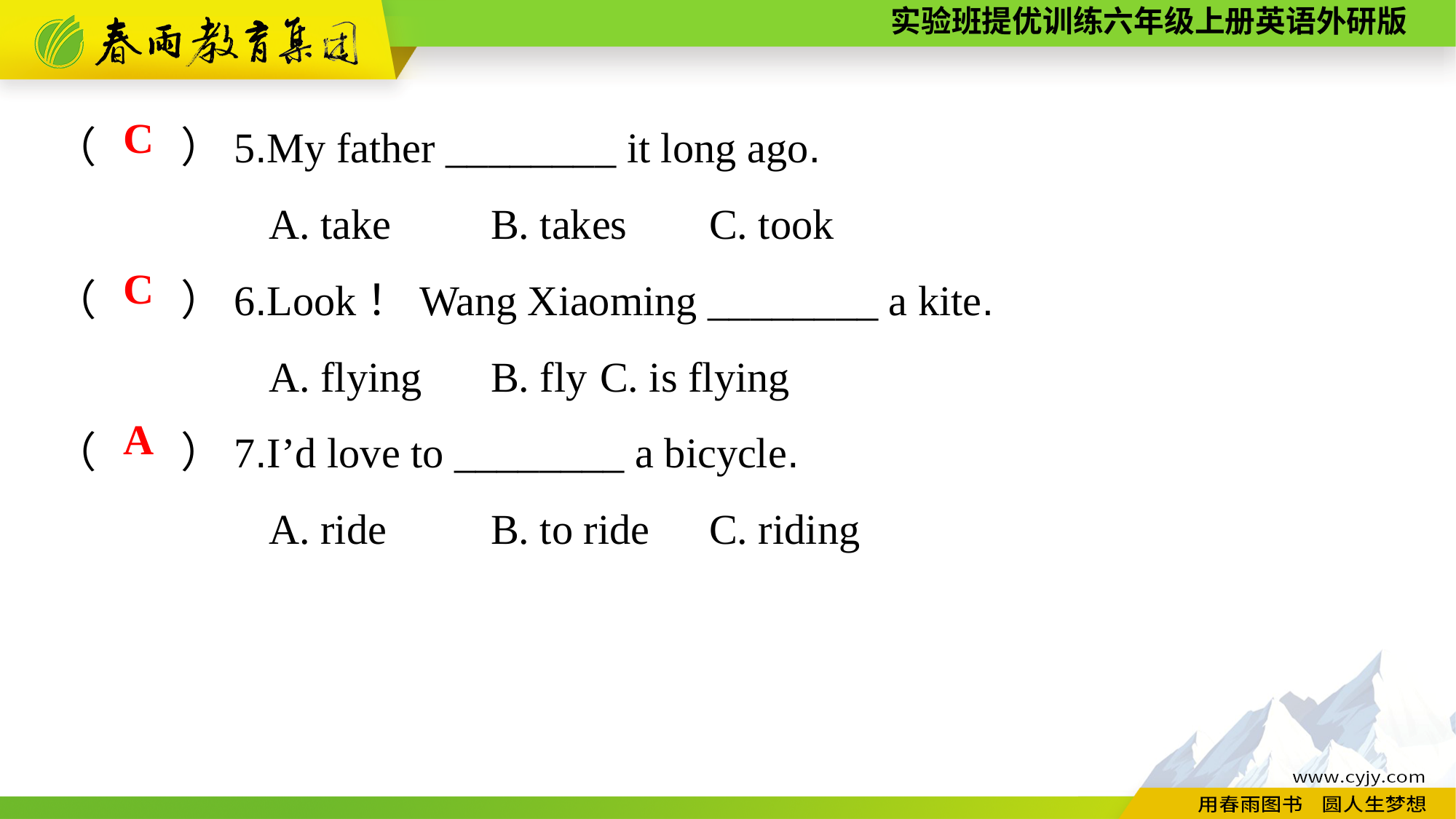

（　　）5.My father ________ it long ago.
A. take	B. takes	C. took
（　　）6.Look！Wang Xiaoming ________ a kite.
A. flying	B. fly	C. is flying
（　　）7.I’d love to ________ a bicycle.
A. ride	B. to ride	C. riding
C
C
A